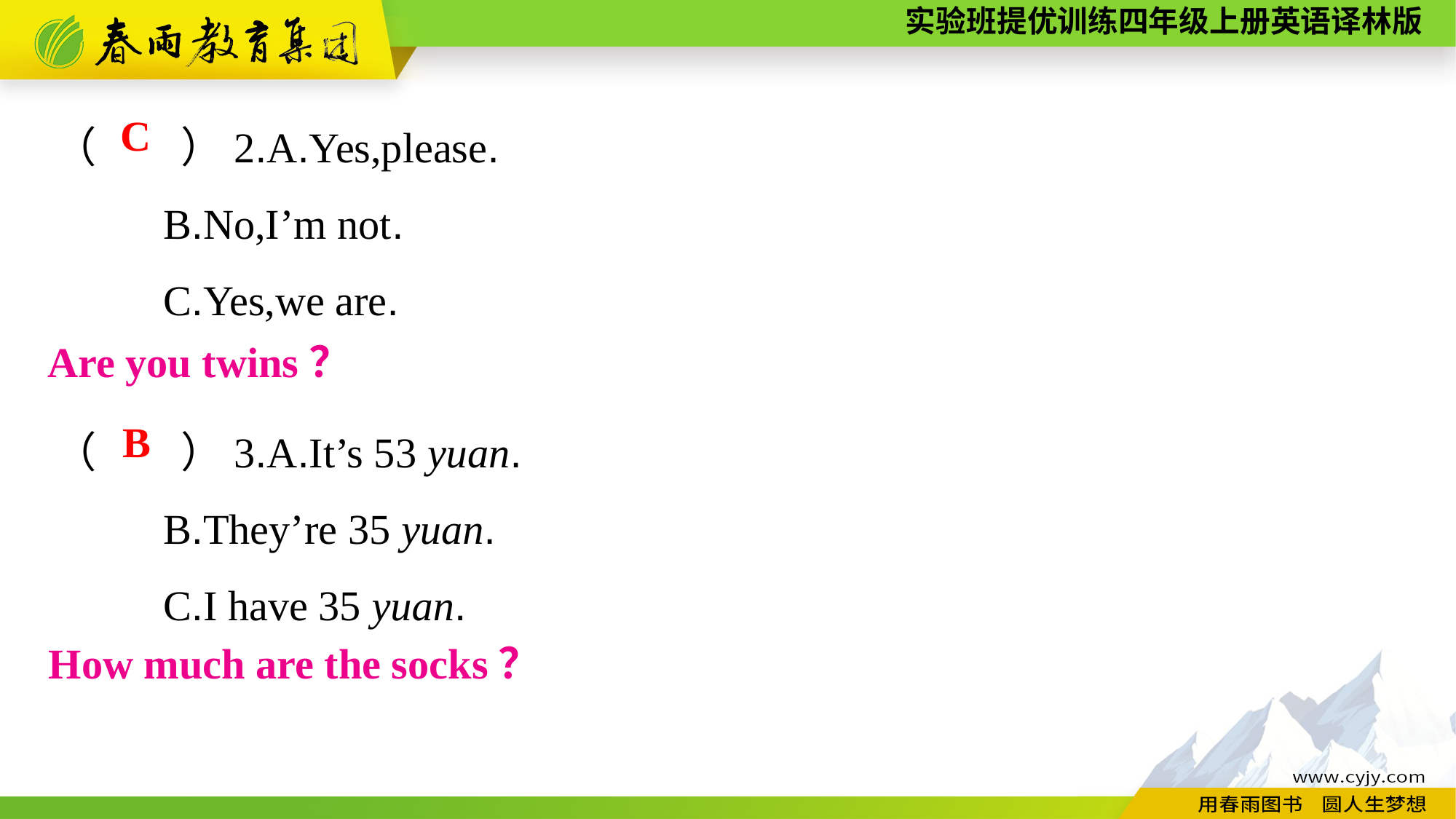

（　　）2.A.Yes,please.
	B.No,I’m not.
	C.Yes,we are.

（　　）3.A.It’s 53 yuan.
	B.They’re 35 yuan.
	C.I have 35 yuan.
C
Are you twins？
B
How much are the socks？